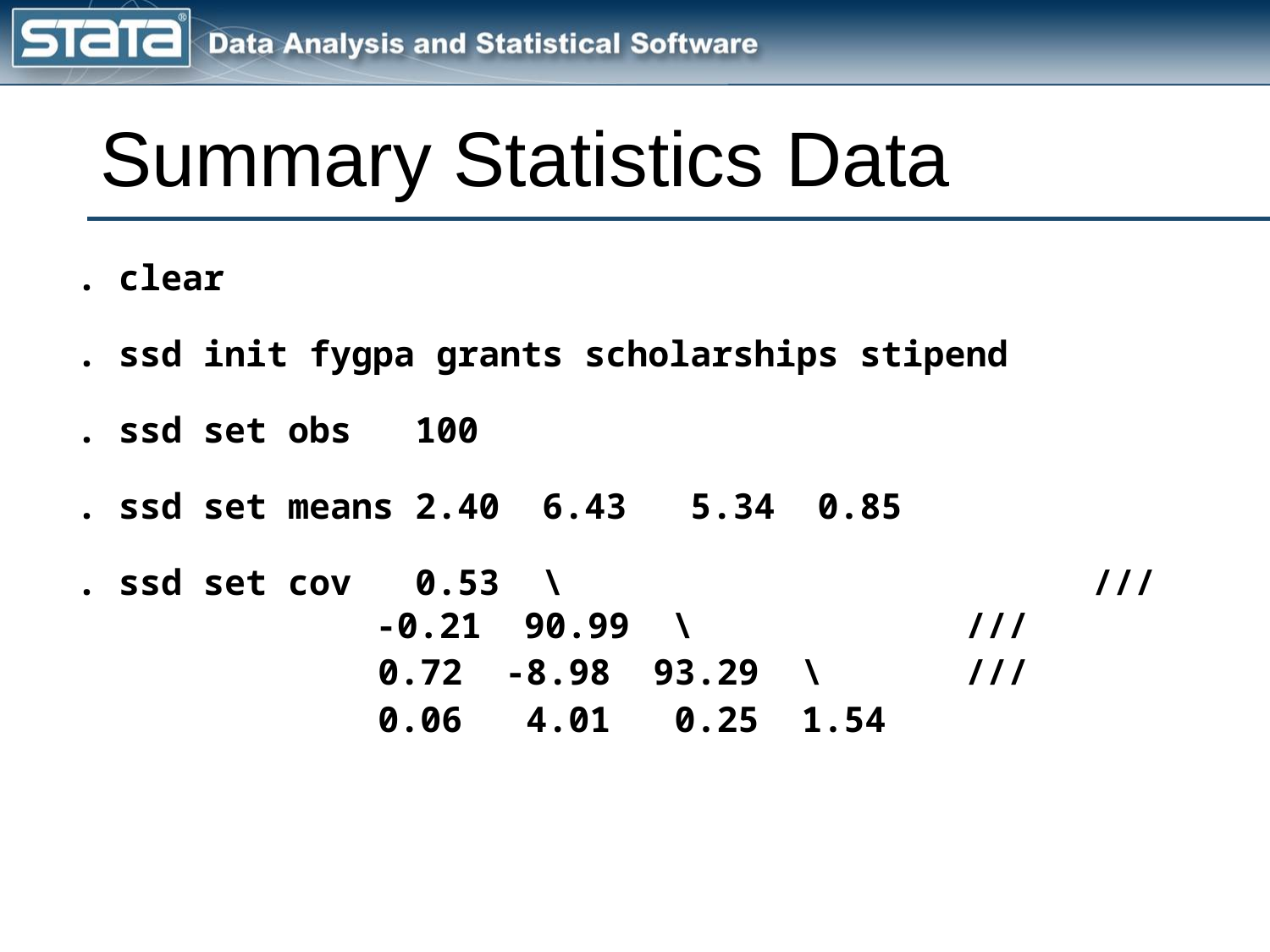

# Summary Statistics Data
. clear

. ssd init fygpa grants scholarships stipend

. ssd set obs   100

. ssd set means 2.40  6.43   5.34  0.85

. ssd set cov   0.53  \ 				///
	        -0.21  90.99  \			///
		  0.72  -8.98  93.29  \		///
		  0.06   4.01   0.25  1.54